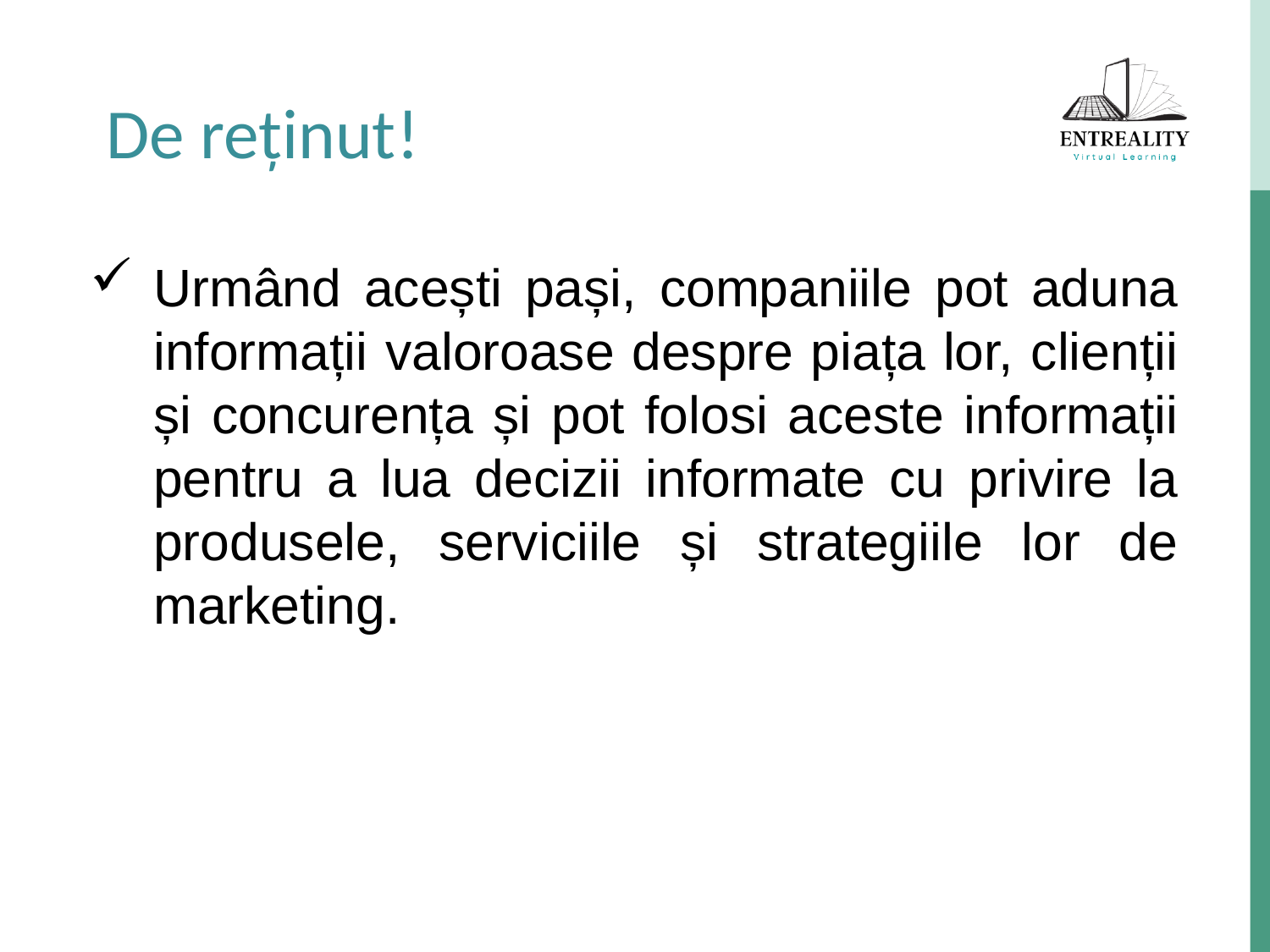

De reținut!

Urmând acești pași, companiile pot aduna informații valoroase despre piața lor, clienții și concurența și pot folosi aceste informații pentru a lua decizii informate cu privire la produsele, serviciile și strategiile lor de marketing.